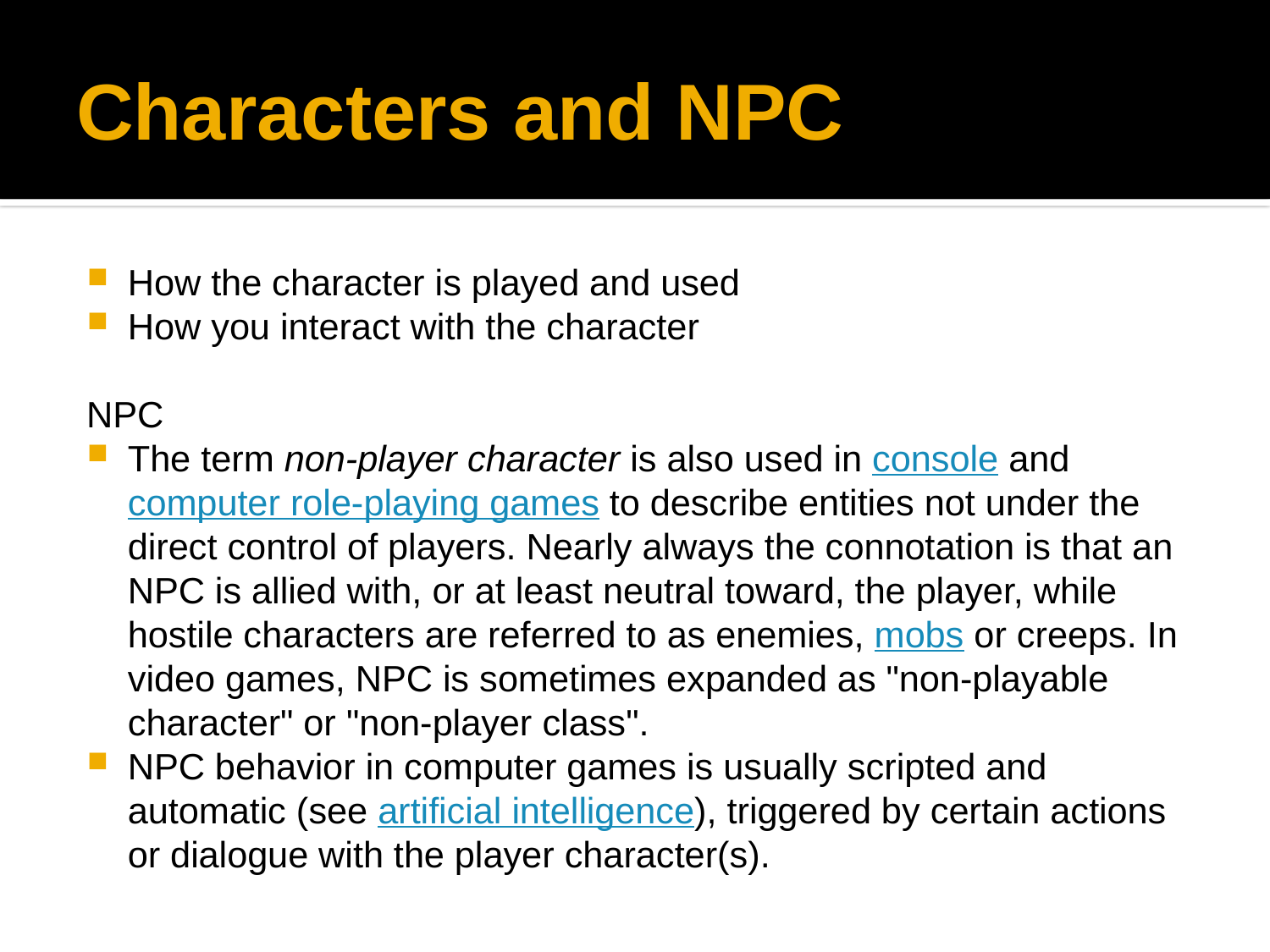

# Characters and NPC
How the character is played and used
How you interact with the character

NPC
The term non-player character is also used in console and computer role-playing games to describe entities not under the direct control of players. Nearly always the connotation is that an NPC is allied with, or at least neutral toward, the player, while hostile characters are referred to as enemies, mobs or creeps. In video games, NPC is sometimes expanded as "non-playable character" or "non-player class".
NPC behavior in computer games is usually scripted and automatic (see artificial intelligence), triggered by certain actions or dialogue with the player character(s).